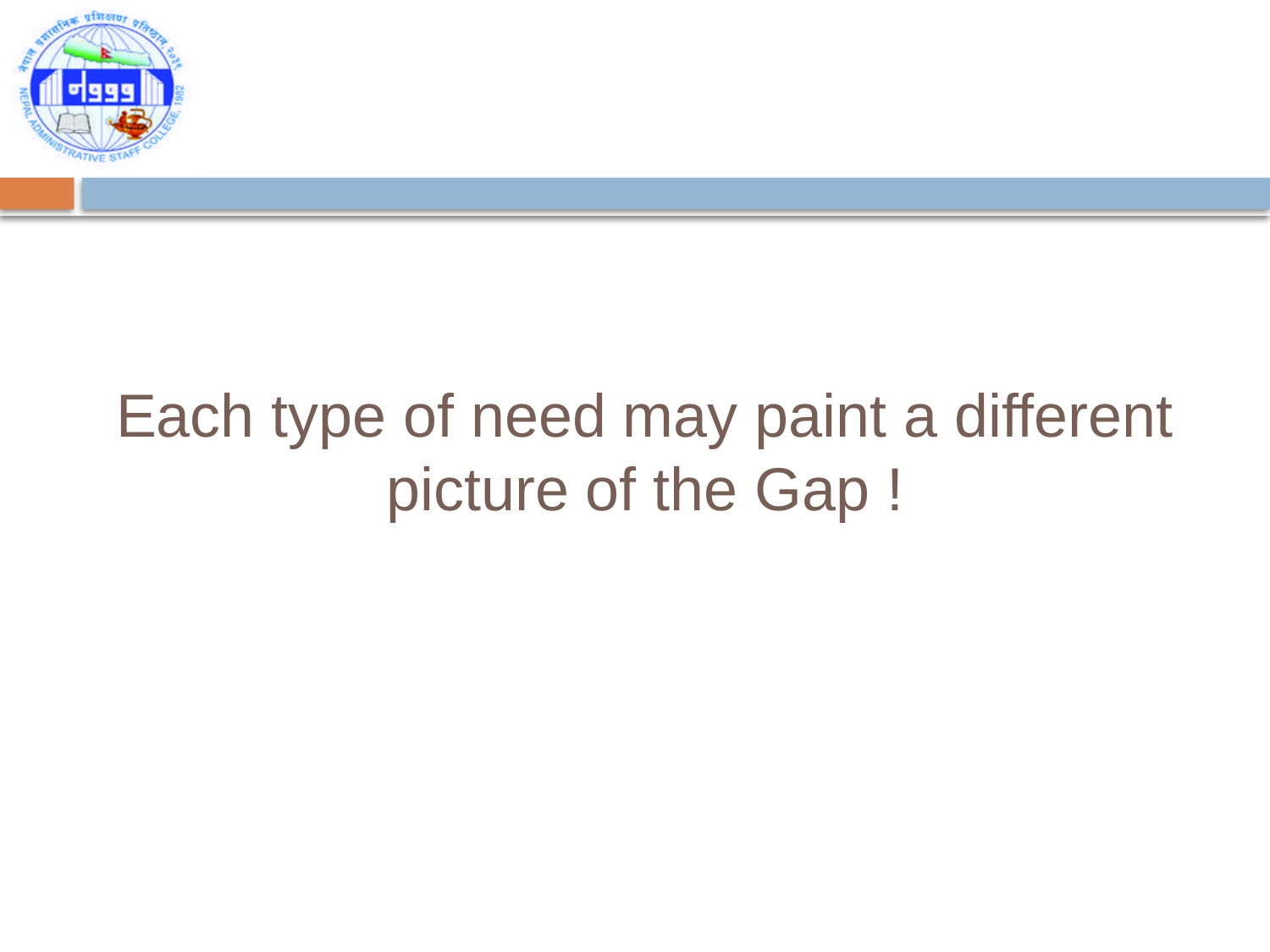

# Each type of need may paint a different picture of the Gap !